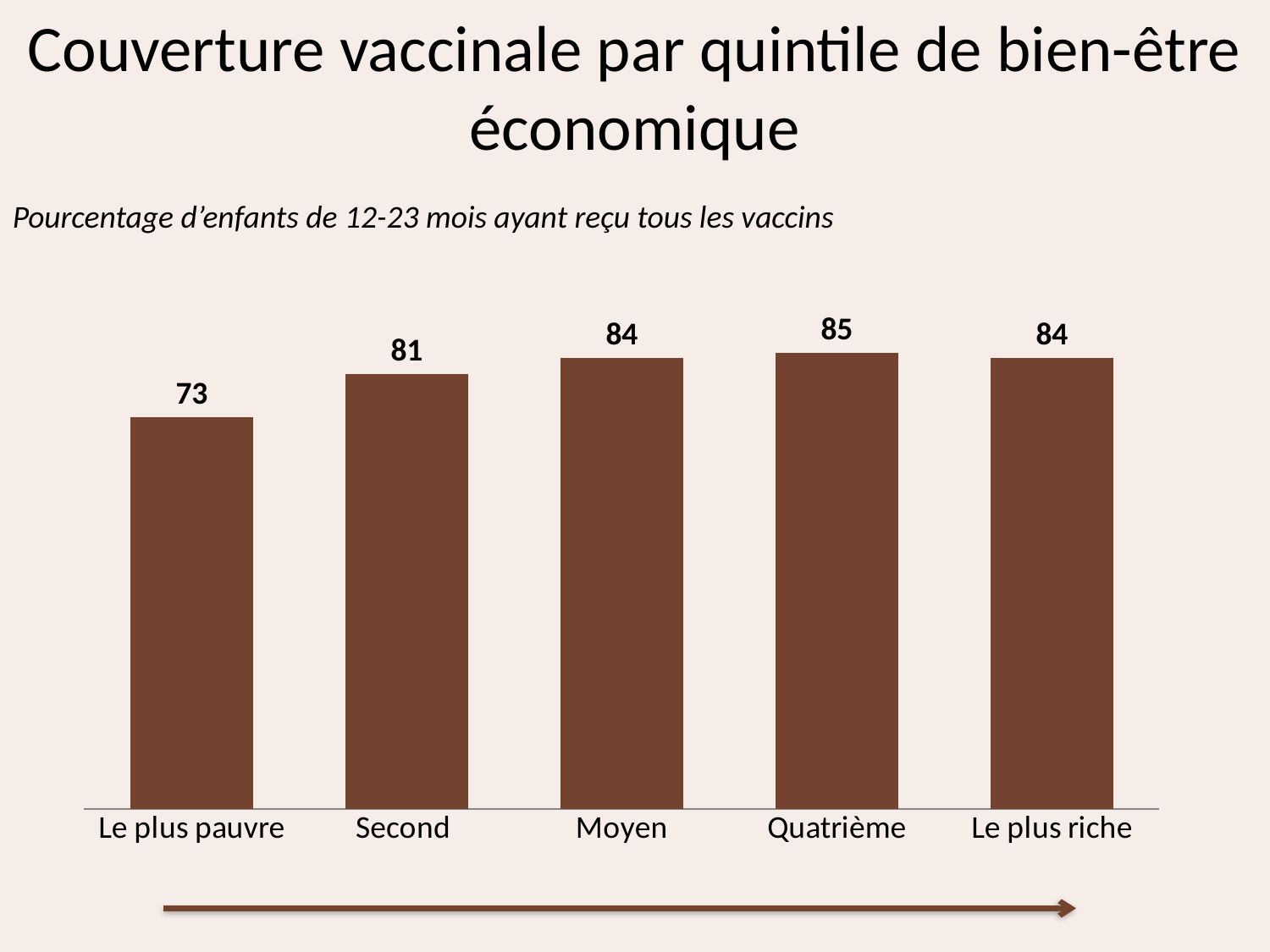

# Couverture vaccinale par quintile de bien-être économique
Pourcentage d’enfants de 12-23 mois ayant reçu tous les vaccins

### Chart

| Category | Series 1 |
|---|---|
| Le plus pauvre | 73.0 |
| Second  | 81.0 |
| Moyen | 84.0 |
| Quatrième | 85.0 |
| Le plus riche | 84.0 |